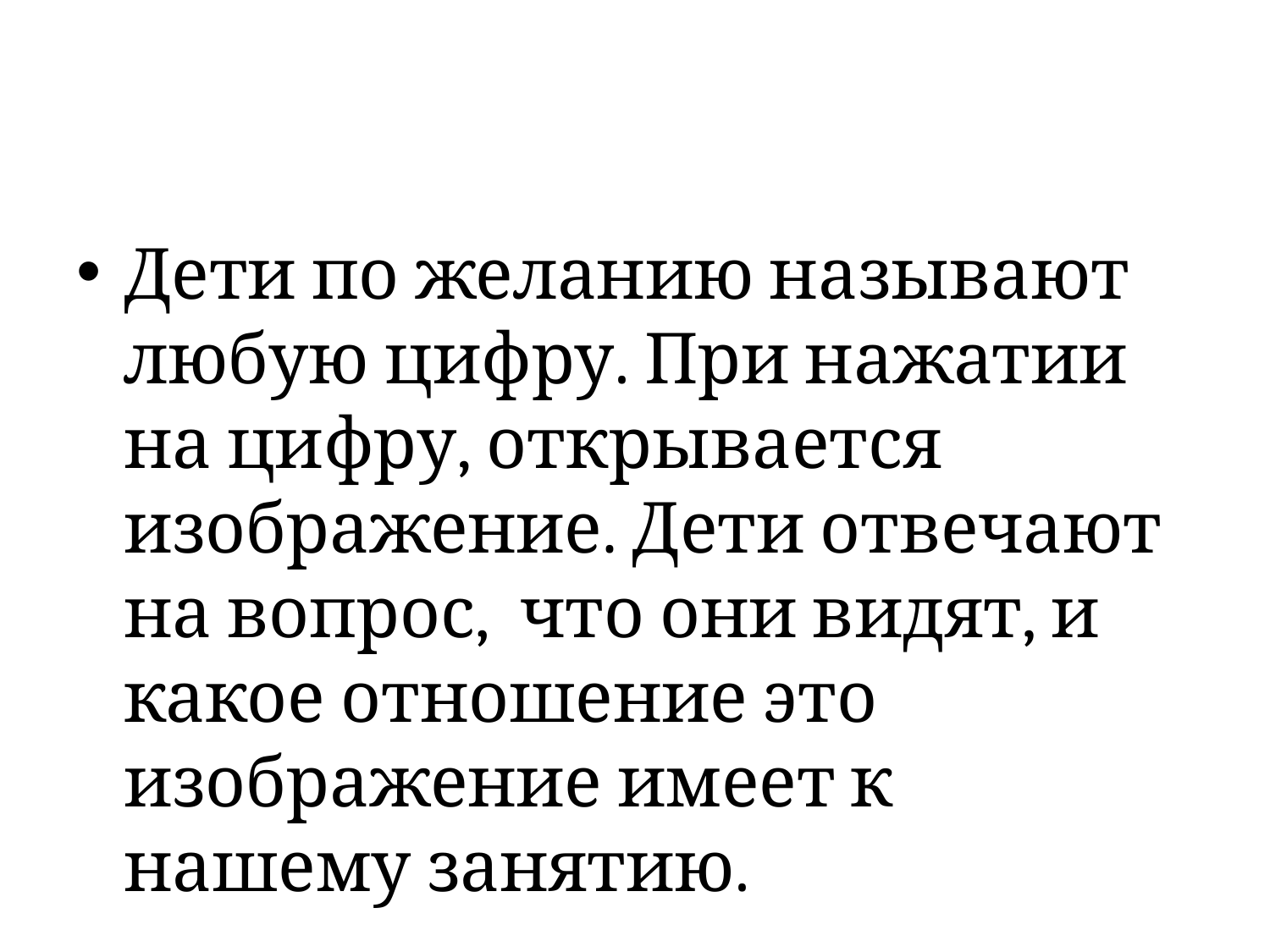

#
Дети по желанию называют любую цифру. При нажатии на цифру, открывается изображение. Дети отвечают на вопрос,  что они видят, и какое отношение это изображение имеет к нашему занятию.